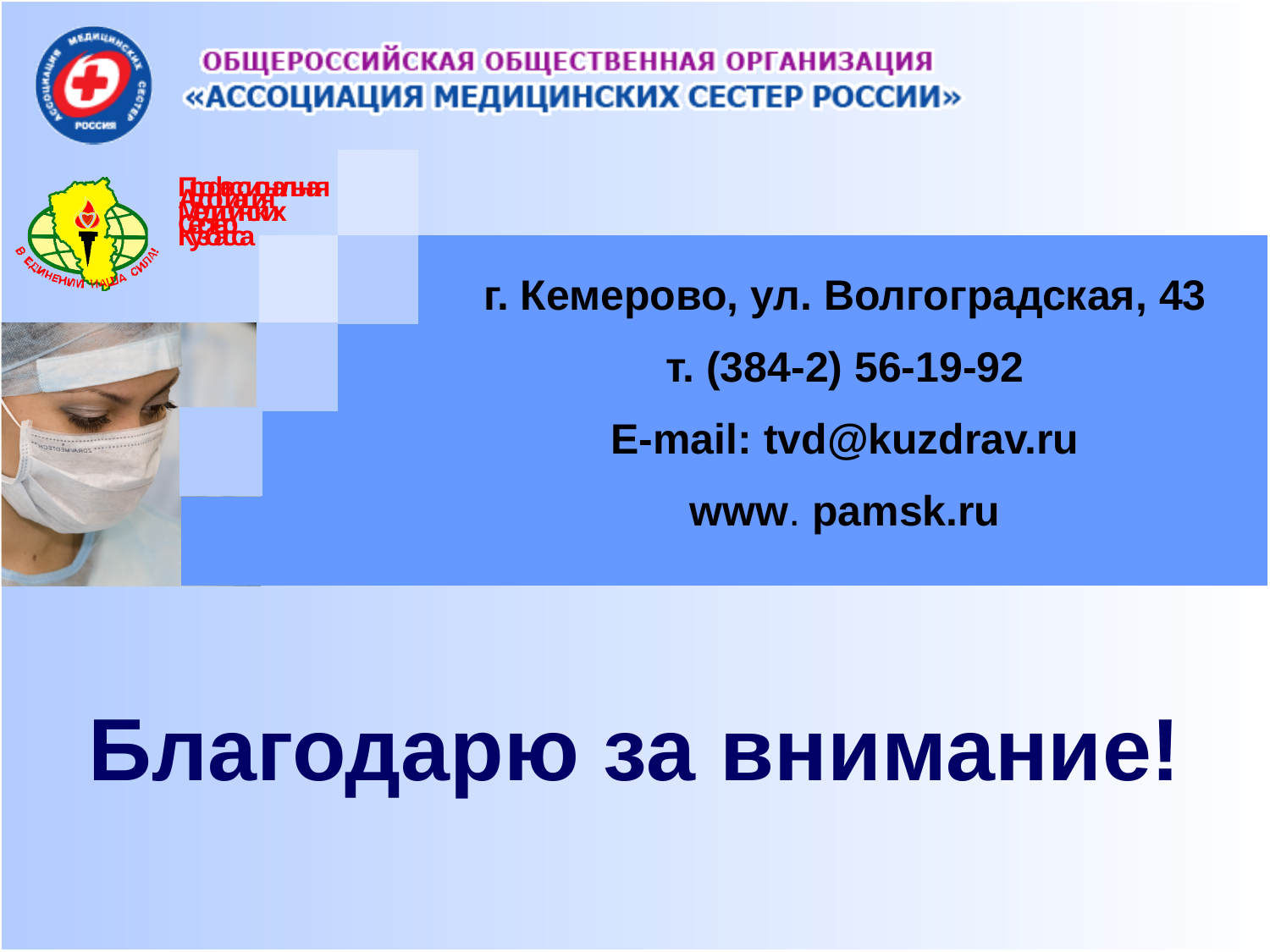

г. Кемерово, ул. Волгоградская, 43
т. (384-2) 56-19-92
E-mail: tvd@kuzdrav.ru
www. pamsk.ru
Благодарю за внимание!